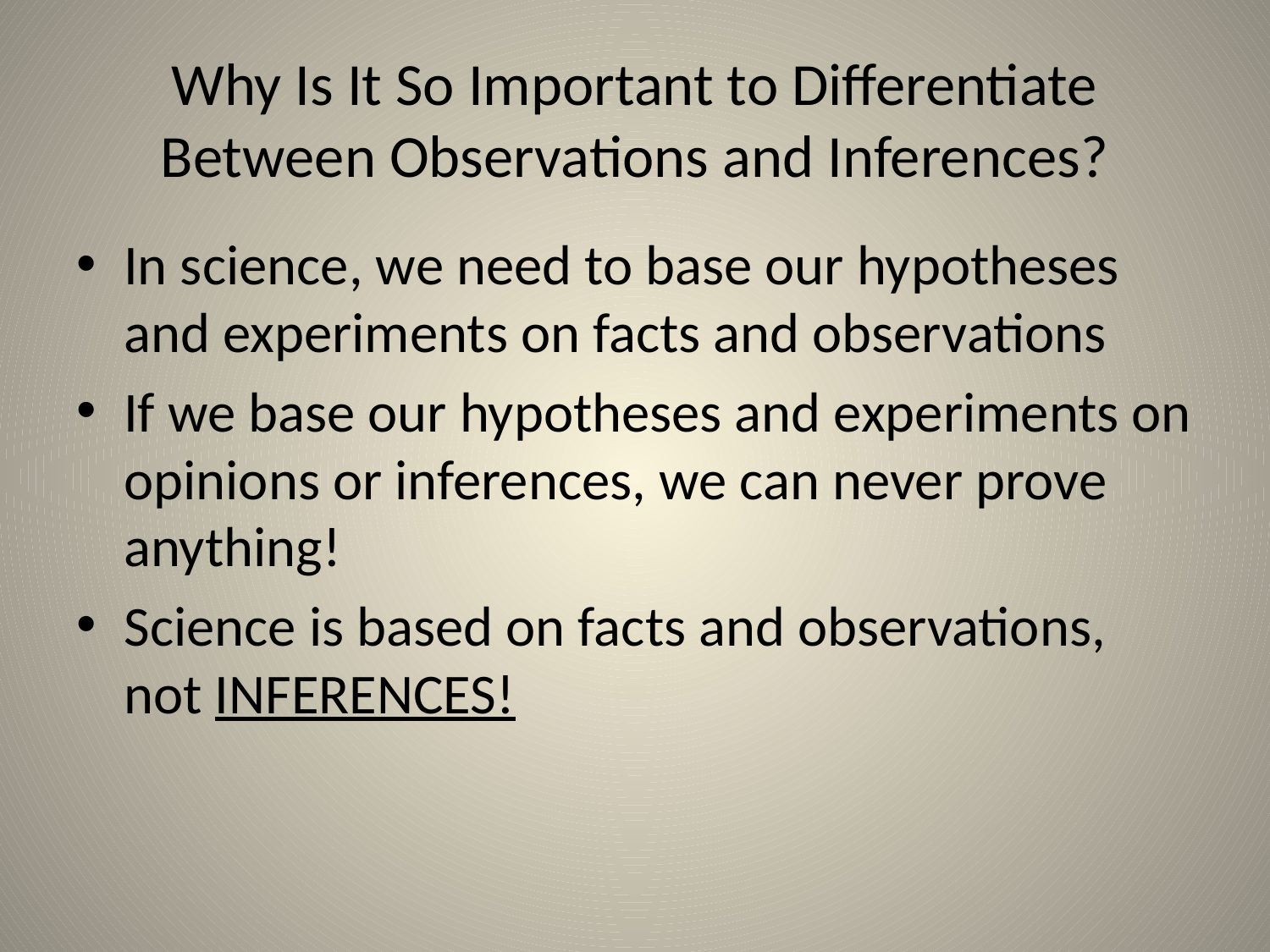

# Why Is It So Important to Differentiate Between Observations and Inferences?
In science, we need to base our hypotheses and experiments on facts and observations
If we base our hypotheses and experiments on opinions or inferences, we can never prove anything!
Science is based on facts and observations, not INFERENCES!